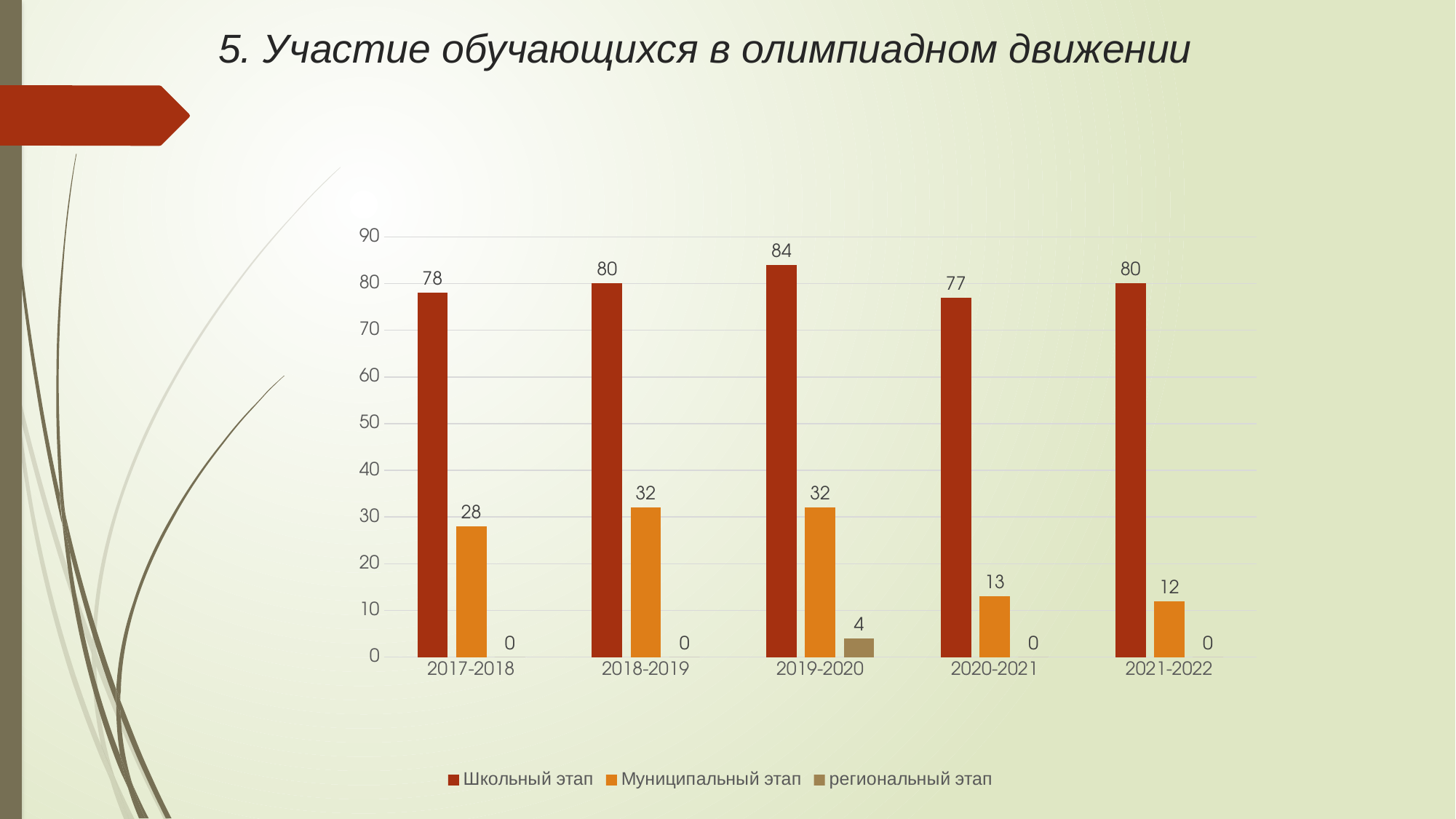

# 5. Участие обучающихся в олимпиадном движении

### Chart

| Category | Школьный этап | Муниципальный этап | региональный этап |
|---|---|---|---|
| 2017-2018 | 78.0 | 28.0 | 0.0 |
| 2018-2019 | 80.0 | 32.0 | 0.0 |
| 2019-2020 | 84.0 | 32.0 | 4.0 |
| 2020-2021 | 77.0 | 13.0 | 0.0 |
| 2021-2022 | 80.0 | 12.0 | 0.0 |